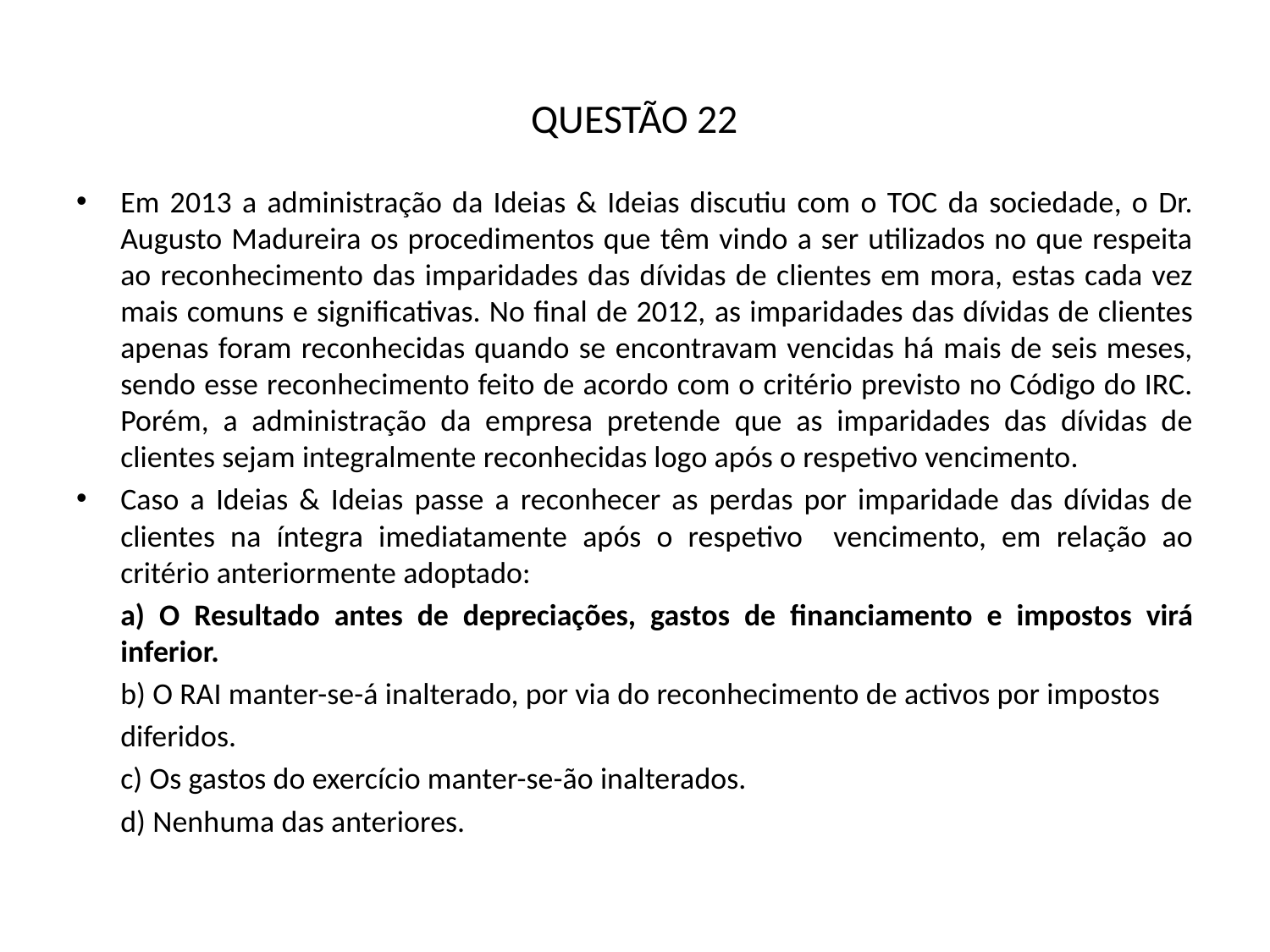

# QUESTÃO 22
Em 2013 a administração da Ideias & Ideias discutiu com o TOC da sociedade, o Dr. Augusto Madureira os procedimentos que têm vindo a ser utilizados no que respeita ao reconhecimento das imparidades das dívidas de clientes em mora, estas cada vez mais comuns e significativas. No final de 2012, as imparidades das dívidas de clientes apenas foram reconhecidas quando se encontravam vencidas há mais de seis meses, sendo esse reconhecimento feito de acordo com o critério previsto no Código do IRC. Porém, a administração da empresa pretende que as imparidades das dívidas de clientes sejam integralmente reconhecidas logo após o respetivo vencimento.
Caso a Ideias & Ideias passe a reconhecer as perdas por imparidade das dívidas de clientes na íntegra imediatamente após o respetivo  vencimento, em relação ao critério anteriormente adoptado:
	a) O Resultado antes de depreciações, gastos de financiamento e impostos virá inferior.
	b) O RAI manter-se-á inalterado, por via do reconhecimento de activos por impostos
	diferidos.
	c) Os gastos do exercício manter-se-ão inalterados.
	d) Nenhuma das anteriores.